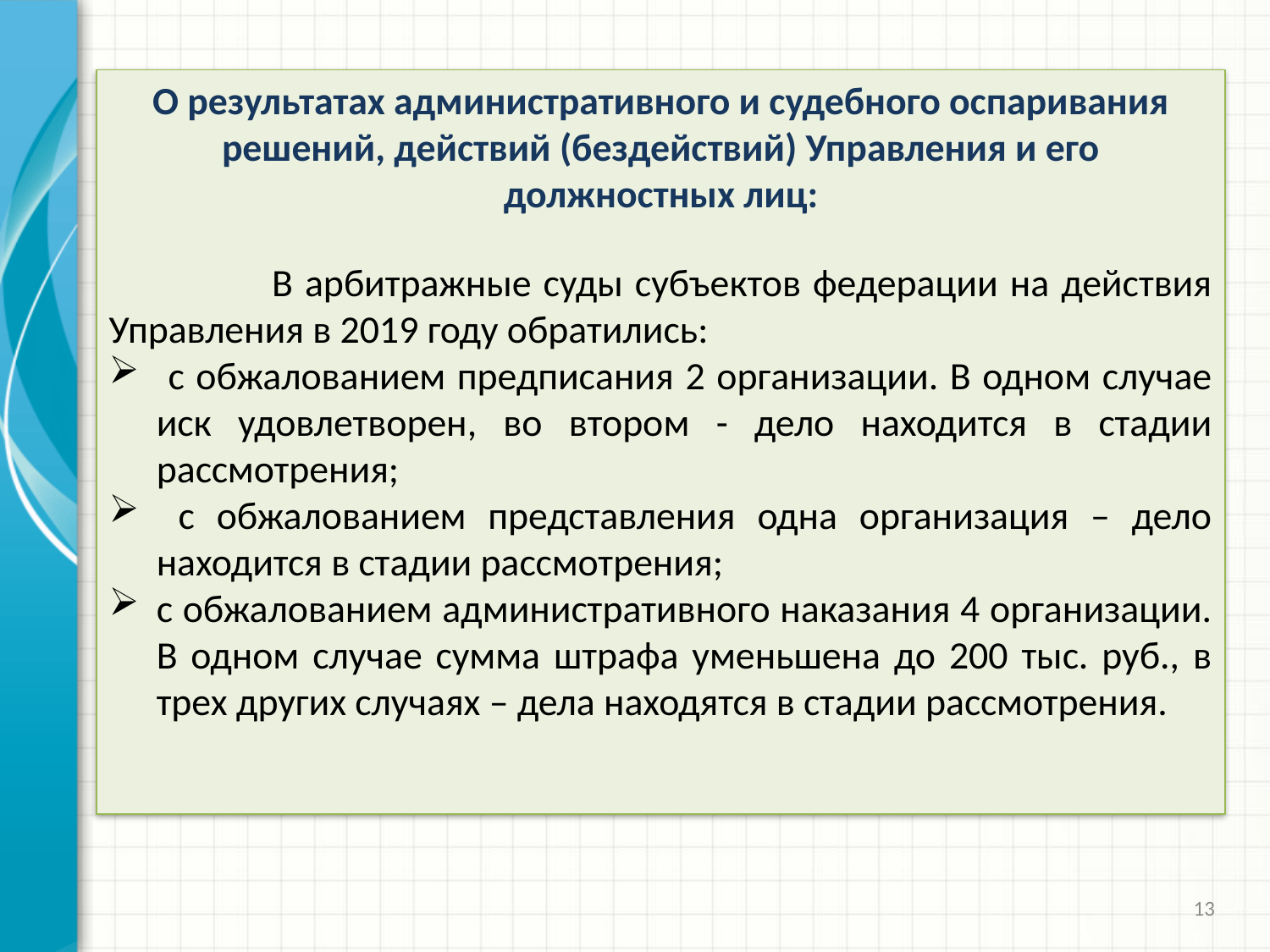

О результатах административного и судебного оспаривания решений, действий (бездействий) Управления и его должностных лиц:

	   В арбитражные суды субъектов федерации на действия Управления в 2019 году обратились:
 с обжалованием предписания 2 организации. В одном случае иск удовлетворен, во втором - дело находится в стадии рассмотрения;
 с обжалованием представления одна организация – дело находится в стадии рассмотрения;
с обжалованием административного наказания 4 организации. В одном случае сумма штрафа уменьшена до 200 тыс. руб., в трех других случаях – дела находятся в стадии рассмотрения.

13